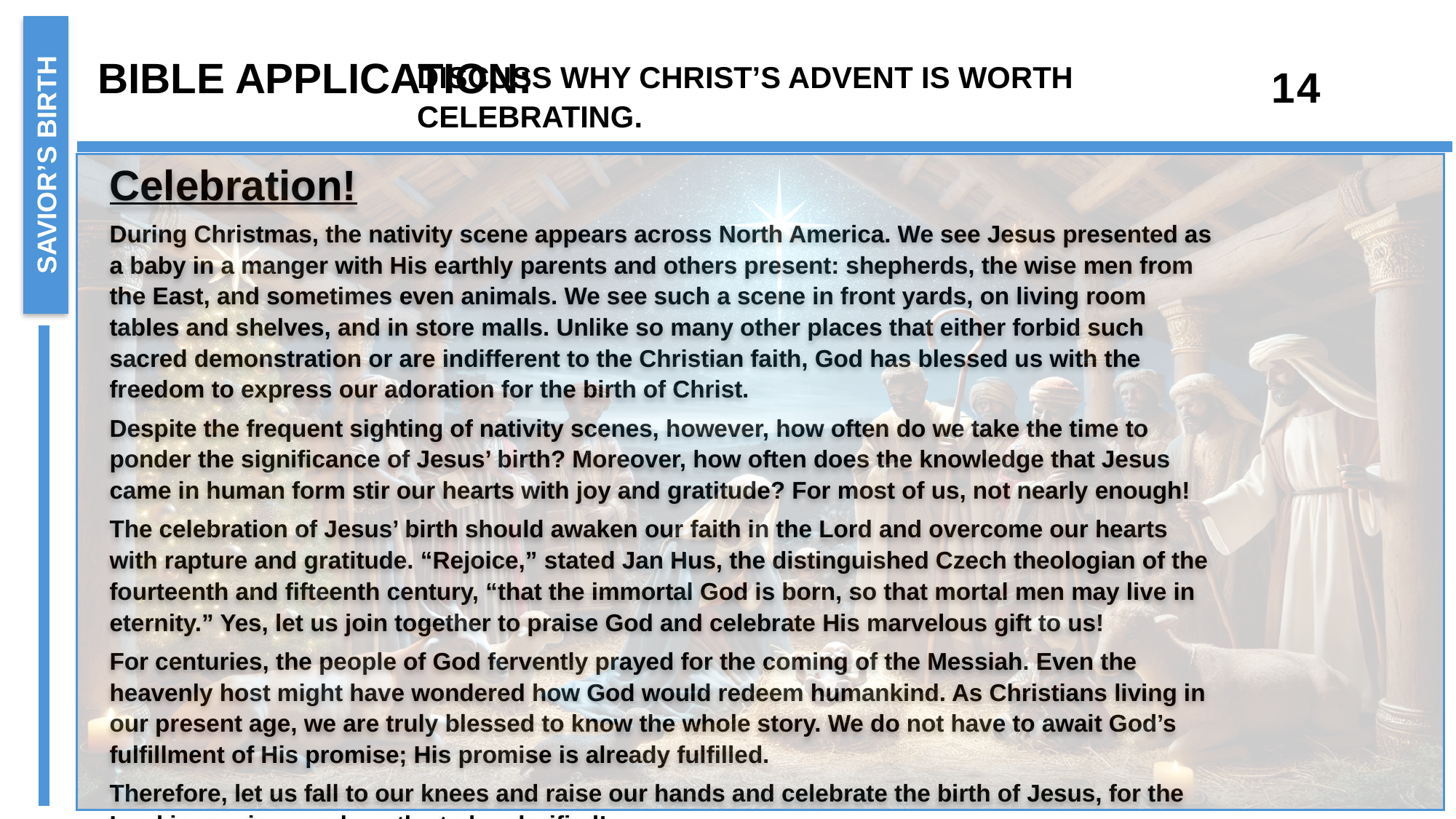

Bible Application:
Discuss why Christ’s advent is worth celebrating.
14
Savior’s Birth
Celebration!

During Christmas, the nativity scene appears across North America. We see Jesus presented as a baby in a manger with His earthly parents and others present: shepherds, the wise men from the East, and sometimes even animals. We see such a scene in front yards, on living room tables and shelves, and in store malls. Unlike so many other places that either forbid such sacred demonstration or are indifferent to the Christian faith, God has blessed us with the freedom to express our adoration for the birth of Christ.

Despite the frequent sighting of nativity scenes, however, how often do we take the time to ponder the significance of Jesus’ birth? Moreover, how often does the knowledge that Jesus came in human form stir our hearts with joy and gratitude? For most of us, not nearly enough!

The celebration of Jesus’ birth should awaken our faith in the Lord and overcome our hearts with rapture and gratitude. “Rejoice,” stated Jan Hus, the distinguished Czech theologian of the fourteenth and fifteenth century, “that the immortal God is born, so that mortal men may live in eternity.” Yes, let us join together to praise God and celebrate His marvelous gift to us!

For centuries, the people of God fervently prayed for the coming of the Messiah. Even the heavenly host might have wondered how God would redeem humankind. As Christians living in our present age, we are truly blessed to know the whole story. We do not have to await God’s fulfillment of His promise; His promise is already fulfilled.

Therefore, let us fall to our knees and raise our hands and celebrate the birth of Jesus, for the Lord is gracious and worthy to be glorified!